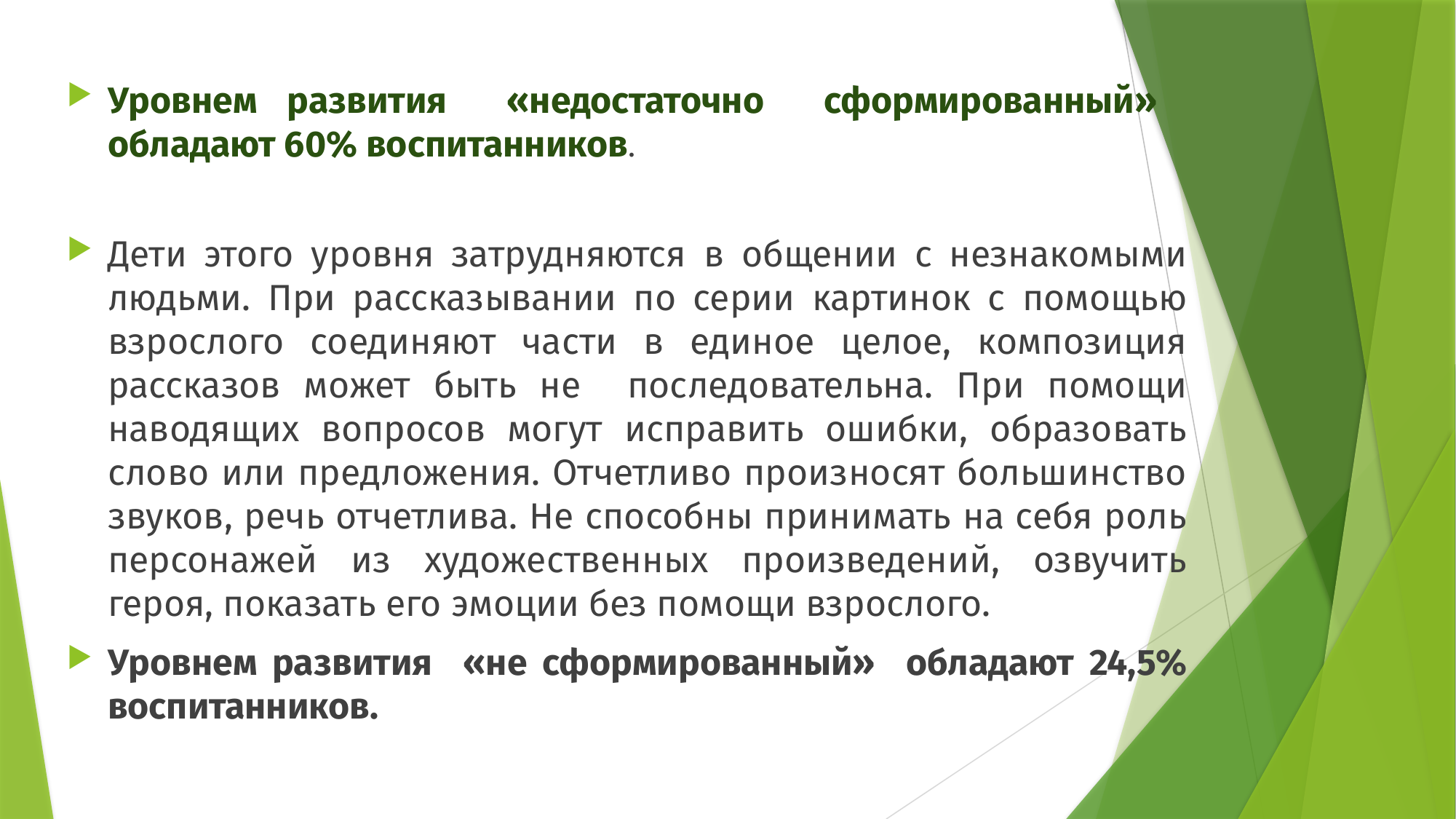

Уровнем развития  «недостаточно  сформированный»  обладают 60% воспитанников.

Дети этого уровня затрудняются в общении с незнакомыми людьми. При рассказывании по серии картинок с помощью взрослого соединяют части в единое целое, композиция рассказов может быть не  последовательна. При помощи наводящих вопросов могут исправить ошибки, образовать слово или предложения. Отчетливо произносят большинство звуков, речь отчетлива. Не способны принимать на себя роль персонажей из художественных произведений, озвучить героя, показать его эмоции без помощи взрослого.
Уровнем развития  «не сформированный»  обладают 24,5% воспитанников.